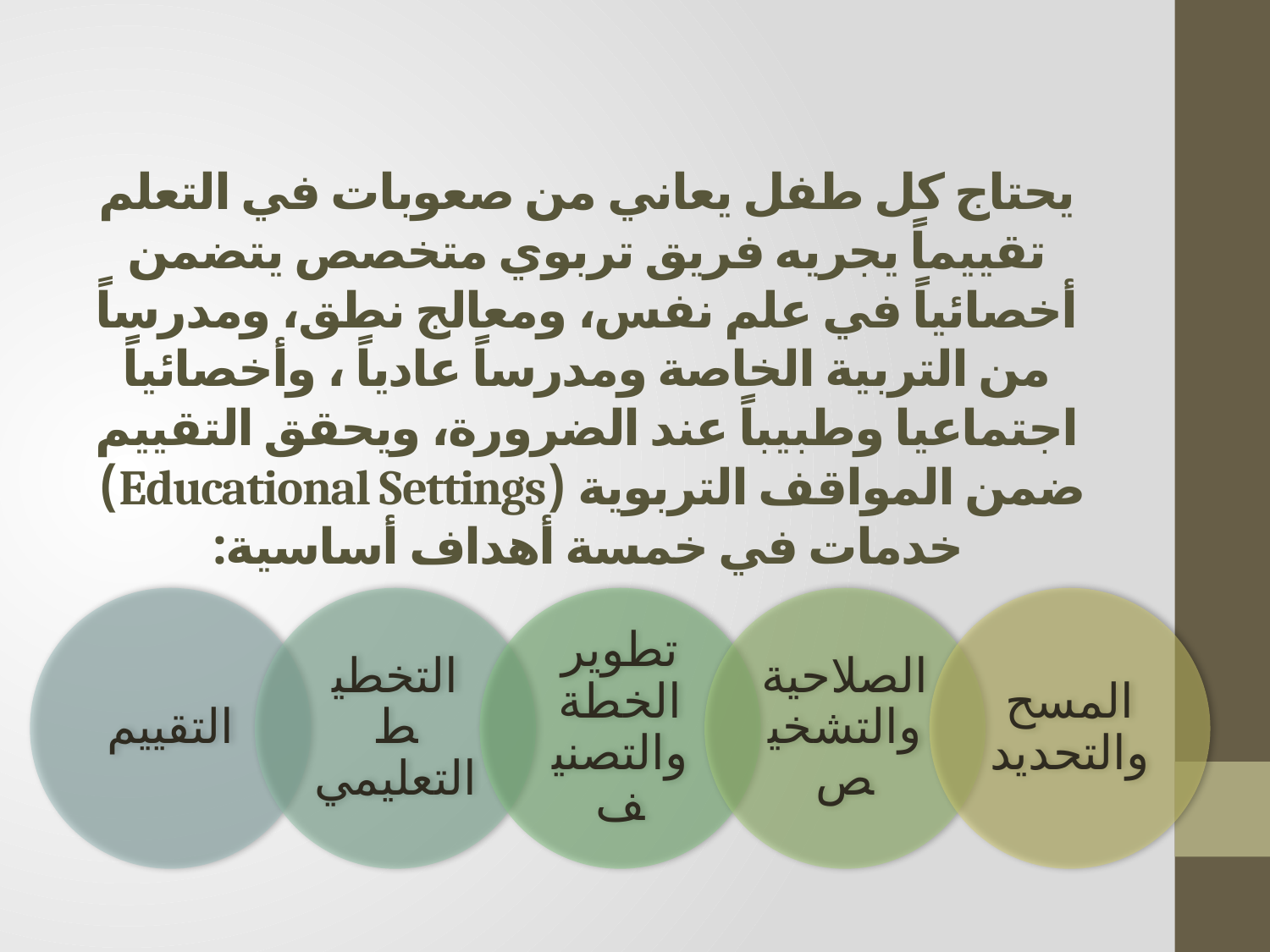

# يحتاج كل طفل يعاني من صعوبات في التعلم تقييماً يجريه فريق تربوي متخصص يتضمن أخصائياً في علم نفس، ومعالج نطق، ومدرساً من التربية الخاصة ومدرساً عادياً ، وأخصائياً اجتماعيا وطبيباً عند الضرورة، ويحقق التقييم ضمن المواقف التربوية (Educational Settings)  خدمات في خمسة أهداف أساسية:
التقييم
التخطيط التعليمي
تطوير الخطة والتصنيف
الصلاحية والتشخيص
المسح والتحديد